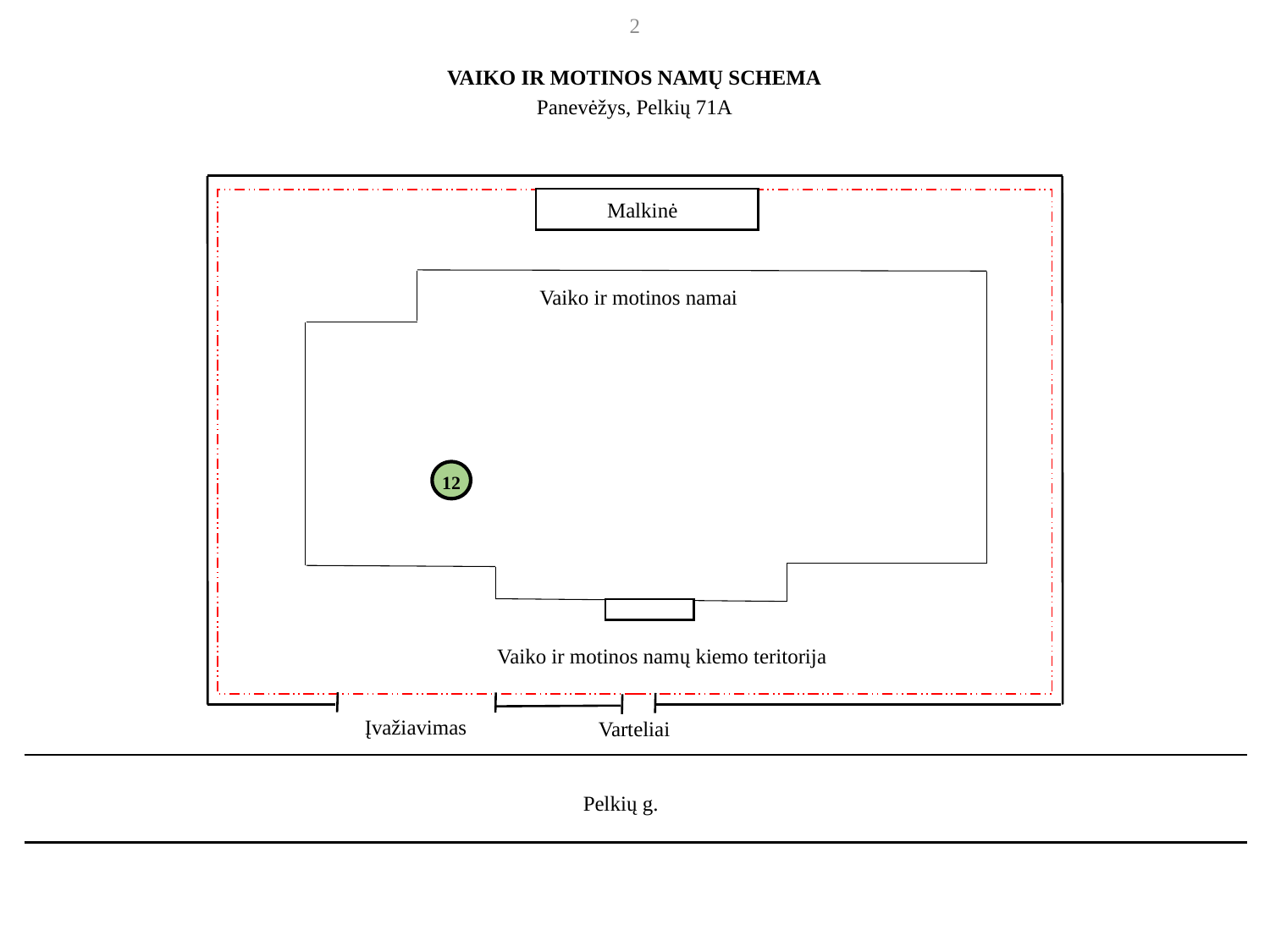

2
VAIKO IR MOTINOS NAMŲ SCHEMA
Panevėžys, Pelkių 71A
Malkinėė

Vaiko ir motinos namai
12

Vaiko ir motinos namų kiemo teritorija
Įvažiavimas
Varteliai
Pelkių g.